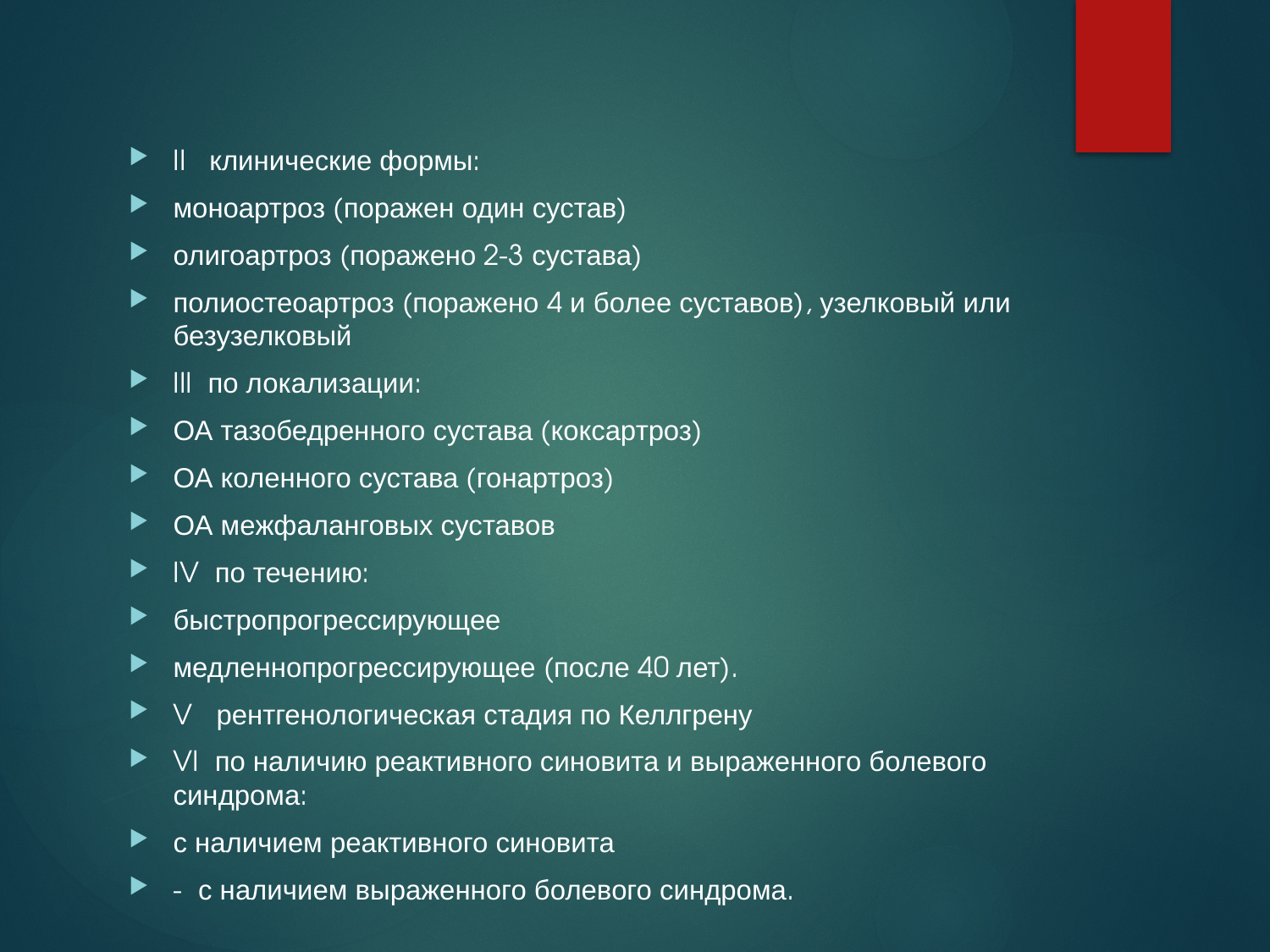

#
II   клинические формы:
моноартроз (поражен один сустав)
олигоартроз (поражено 2-3 сустава)
полиостеоартроз (поражено 4 и более суставов), узелковый или безузелковый
III  по локализации:
ОА тазобедренного сустава (коксартроз)
ОА коленного сустава (гонартроз)
ОА межфаланговых суставов
IV  по течению:
быстропрогрессирующее
медленнопрогрессирующее (после 40 лет).
V   рентгенологическая стадия по Келлгрену
VI  по наличию реактивного синовита и выраженного болевого синдрома:
с наличием реактивного синовита
-  с наличием выраженного болевого синдрома.